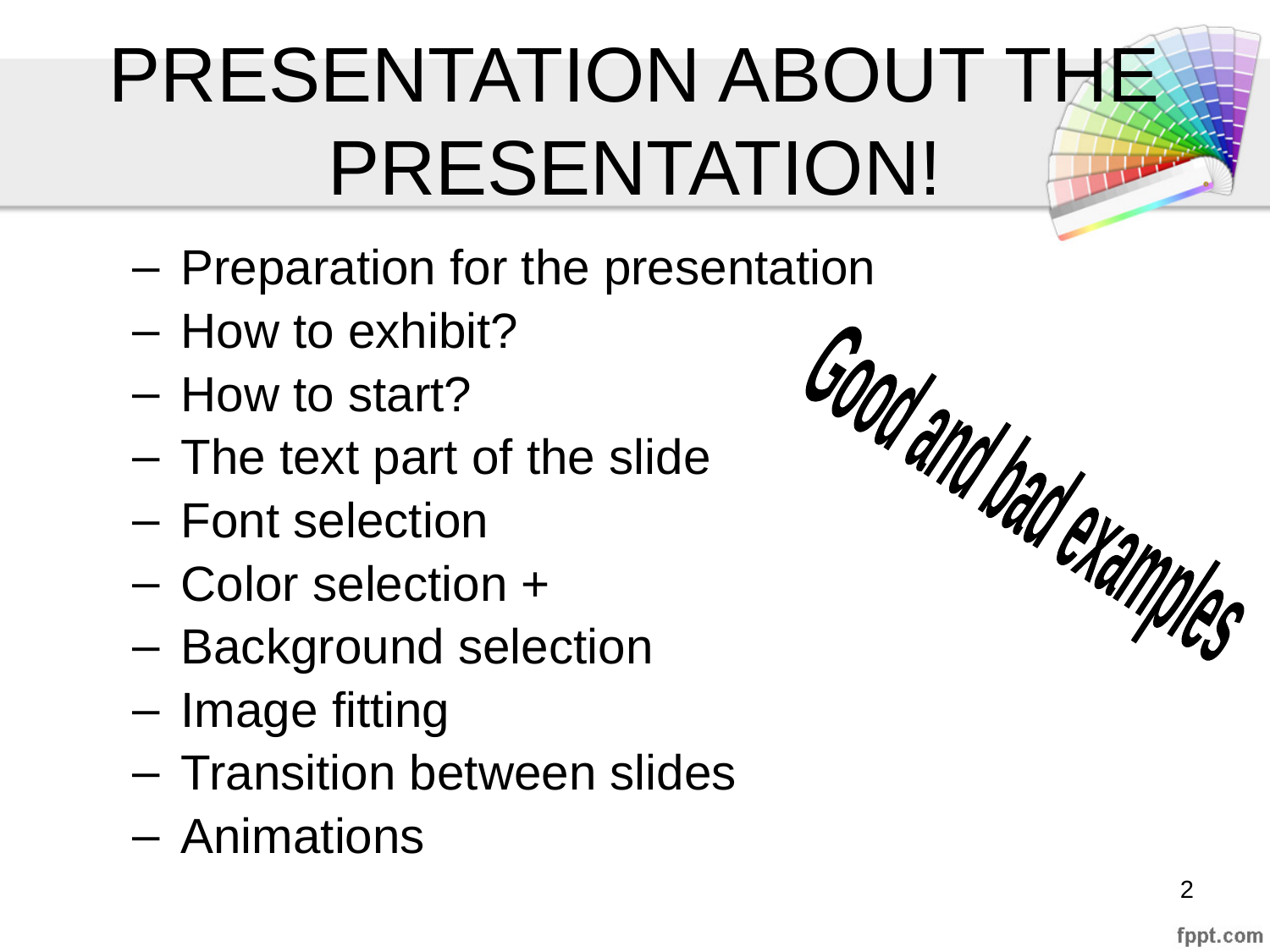

# PRESENTATION ABOUT THE PRESENTATION!
Preparation for the presentation
How to exhibit?
How to start?
The text part of the slide
Font selection
Color selection +
Background selection
Image fitting
Transition between slides
Animations

Good and bad examples
2